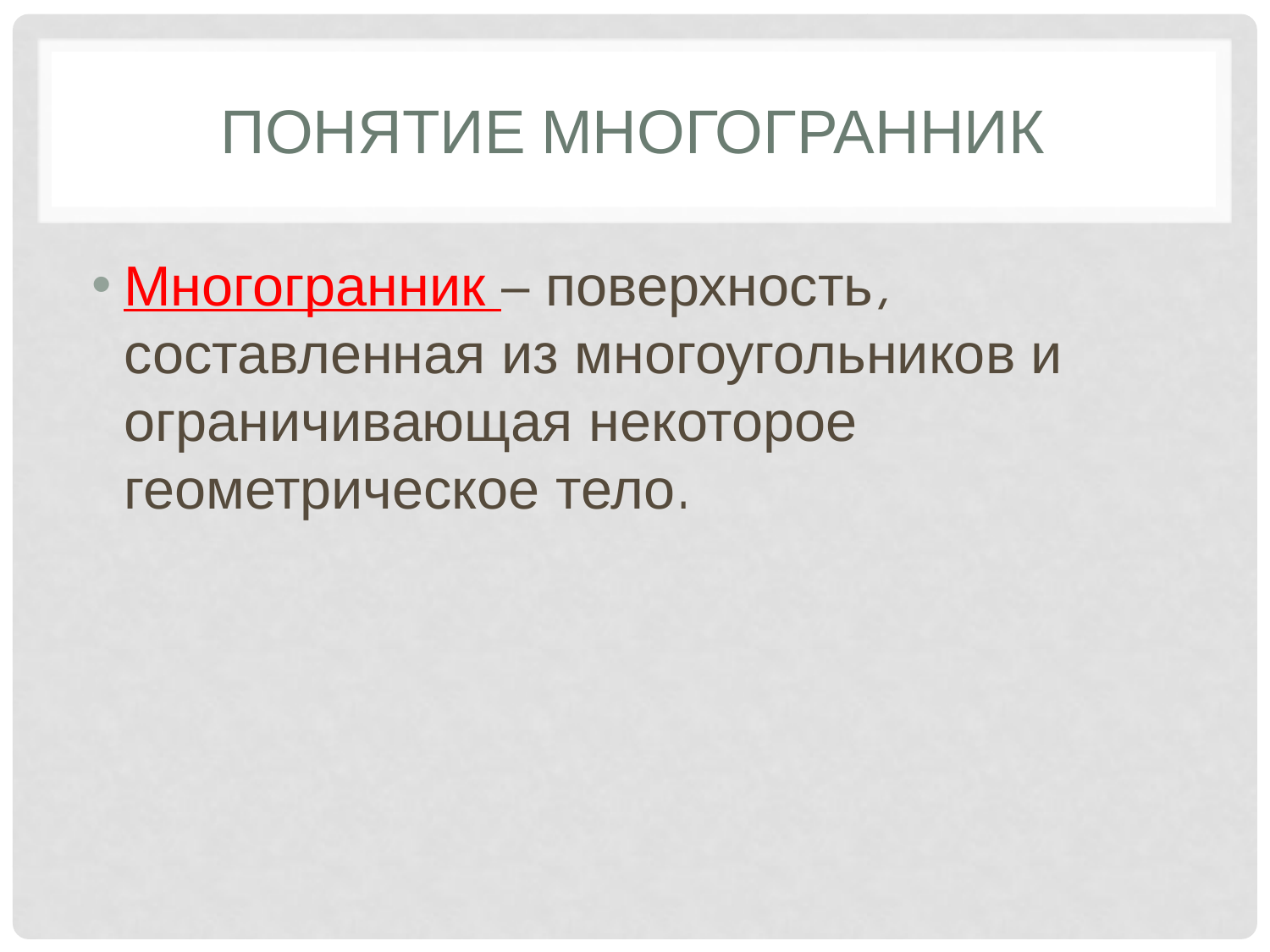

# Понятие многогранник
Многогранник – поверхность, составленная из многоугольников и ограничивающая некоторое геометрическое тело.